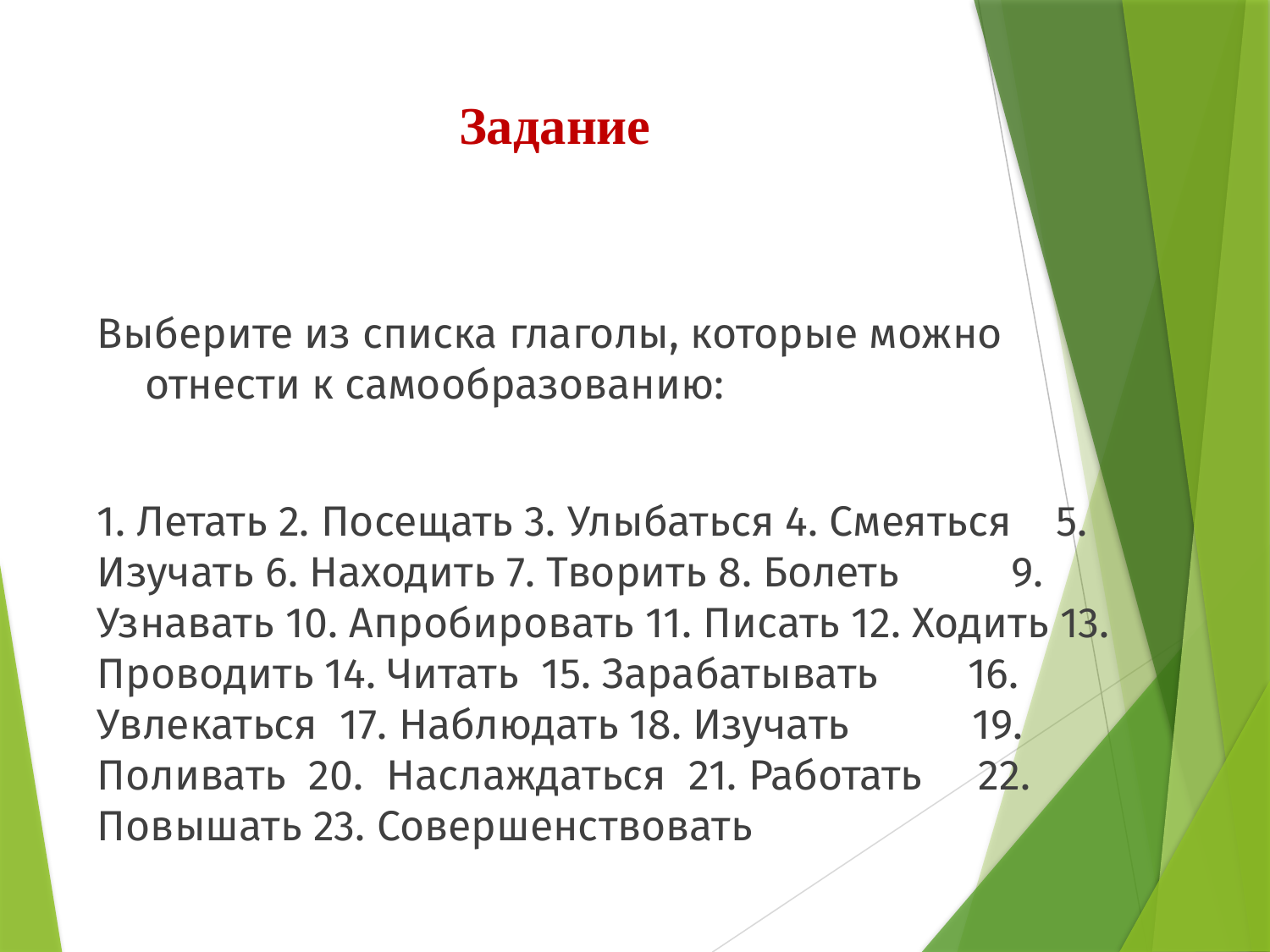

# Задание
Выберите из списка глаголы, которые можно отнести к самообразованию:

1. Летать 2. Посещать 3. Улыбаться 4. Смеяться    5. Изучать 6. Находить 7. Творить 8. Болеть          9. Узнавать 10. Апробировать 11. Писать 12. Ходить 13.  Проводить 14. Читать  15. Зарабатывать        16. Увлекаться  17. Наблюдать 18. Изучать           19.  Поливать  20.  Наслаждаться  21. Работать     22. Повышать 23. Совершенствовать